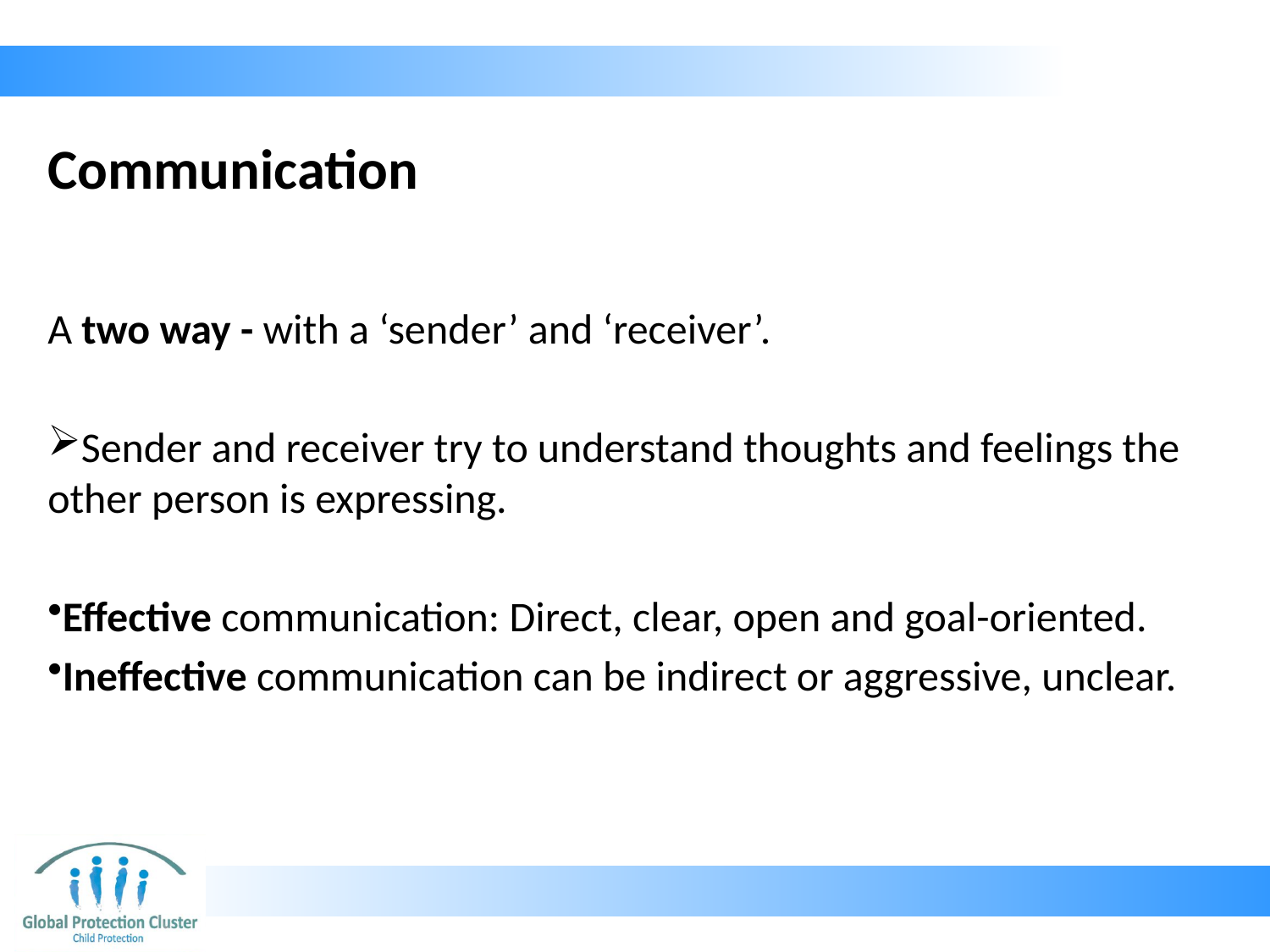

# Communication

A two way - with a ‘sender’ and ‘receiver’.

Sender and receiver try to understand thoughts and feelings the other person is expressing.

Effective communication: Direct, clear, open and goal-oriented.
Ineffective communication can be indirect or aggressive, unclear.